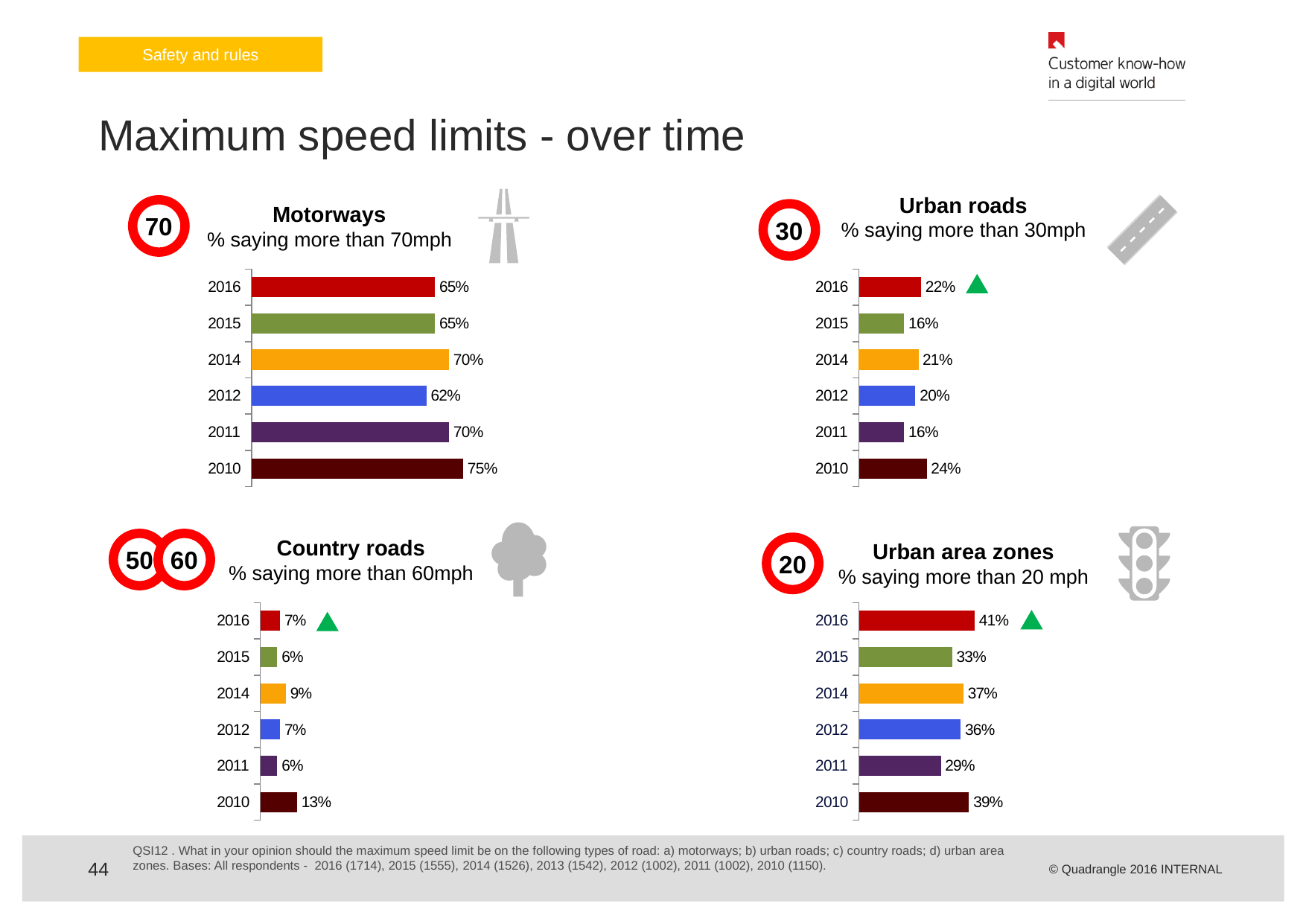

Safety and rules
Maximum speed limits - over time
Urban roads
% saying more than 30mph

Motorways
% saying more than 70mph

70
30

### Chart

| Category |  |
|---|---|
| 2016 | 0.6500000000000022 |
| 2015 | 0.6500000000000022 |
| 2014 | 0.7000000000000006 |
| 2012 | 0.6200000000000019 |
| 2011 | 0.7000000000000006 |
| 2010 | 0.750000000000002 |

### Chart

| Category |  |
|---|---|
| 2016 | 0.22 |
| 2015 | 0.16 |
| 2014 | 0.21000000000000021 |
| 2012 | 0.2 |
| 2011 | 0.16 |
| 2010 | 0.2400000000000002 |

Country roads
% saying more than 60mph
Urban area zones
% saying more than 20 mph
50
60
20

### Chart

| Category |  |
|---|---|
| 2016 | 0.07000000000000002 |
| 2015 | 0.06000000000000003 |
| 2014 | 0.09000000000000002 |
| 2012 | 0.07000000000000002 |
| 2011 | 0.06000000000000003 |
| 2010 | 0.13 |

### Chart

| Category |  |
|---|---|
| 2016 | 0.4100000000000003 |
| 2015 | 0.3300000000000011 |
| 2014 | 0.3700000000000004 |
| 2012 | 0.3600000000000003 |
| 2011 | 0.2900000000000003 |
| 2010 | 0.390000000000001 |

QSI12 . What in your opinion should the maximum speed limit be on the following types of road: a) motorways; b) urban roads; c) country roads; d) urban area zones. Bases: All respondents -  2016 (1714), 2015 (1555), 2014 (1526), 2013 (1542), 2012 (1002), 2011 (1002), 2010 (1150).